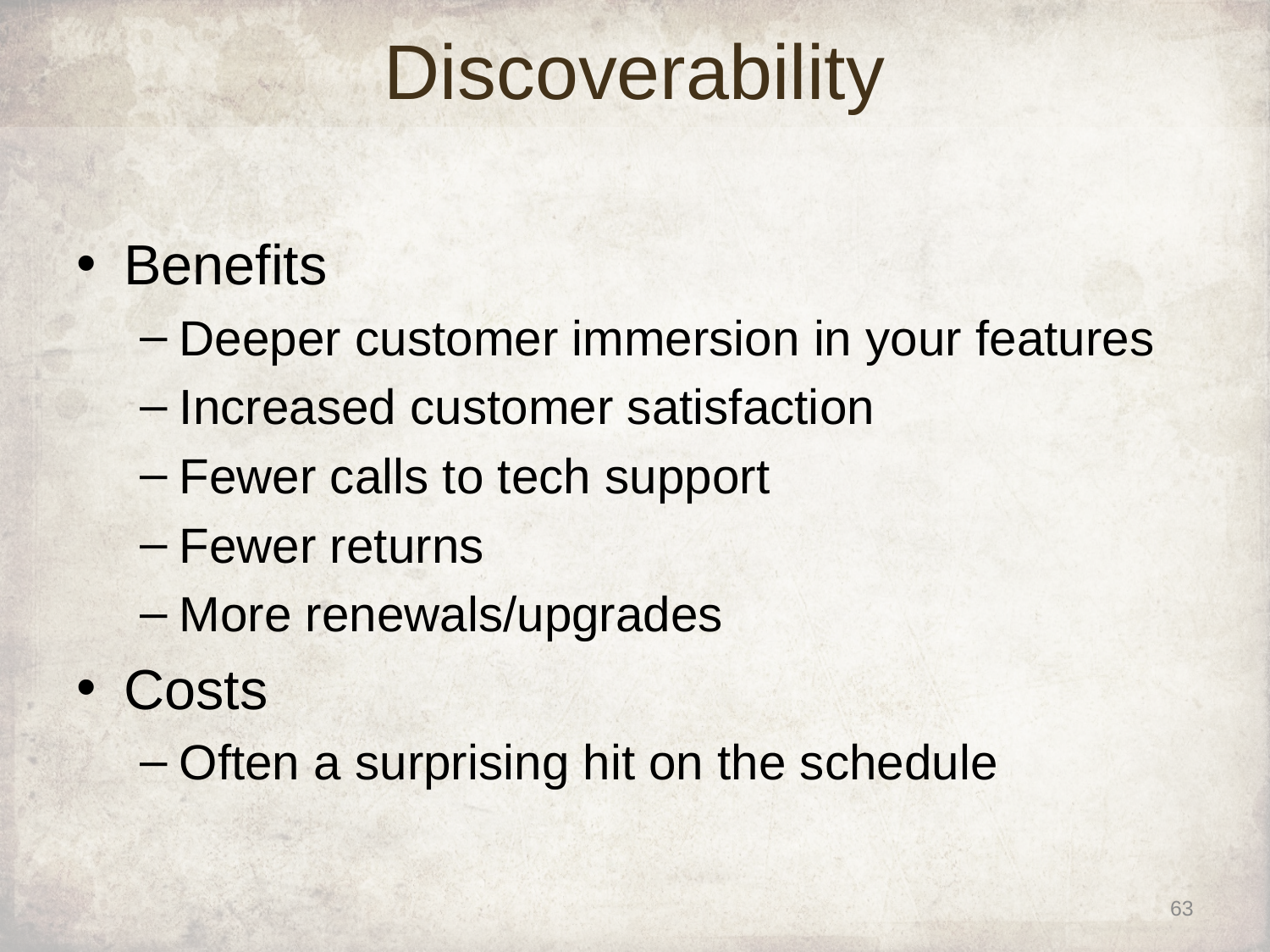

# Discoverability
Benefits
Deeper customer immersion in your features
Increased customer satisfaction
Fewer calls to tech support
Fewer returns
More renewals/upgrades
Costs
Often a surprising hit on the schedule
63